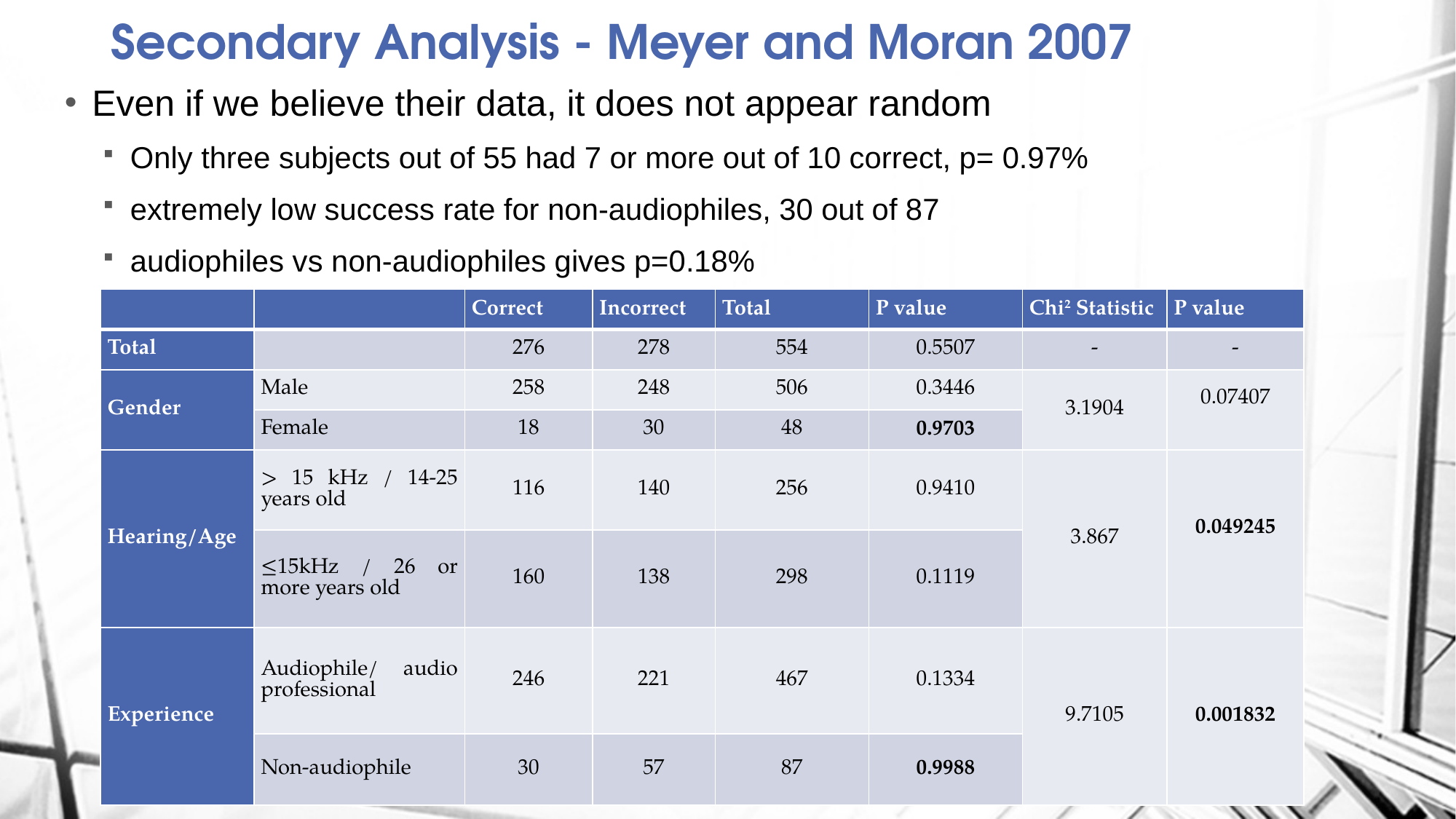

# Secondary Analysis - Meyer and Moran 2007
Even if we believe their data, it does not appear random
Only three subjects out of 55 had 7 or more out of 10 correct, p= 0.97%
extremely low success rate for non-audiophiles, 30 out of 87
audiophiles vs non-audiophiles gives p=0.18%
|  |  | Correct | Incorrect | Total | P value | Chi2 Statistic | P value |
| --- | --- | --- | --- | --- | --- | --- | --- |
| Total |  | 276 | 278 | 554 | 0.5507 | - | - |
| Gender | Male | 258 | 248 | 506 | 0.3446 | 3.1904 | 0.07407 |
|  | Female | 18 | 30 | 48 | 0.9703 |  |  |
| Hearing/Age | > 15 kHz / 14-25 years old | 116 | 140 | 256 | 0.9410 | 3.867 | 0.049245 |
|  | ≤15kHz / 26 or more years old | 160 | 138 | 298 | 0.1119 |  |  |
| Experience | Audiophile/ audio professional | 246 | 221 | 467 | 0.1334 | 9.7105 | 0.001832 |
|  | Non-audiophile | 30 | 57 | 87 | 0.9988 |  |  |